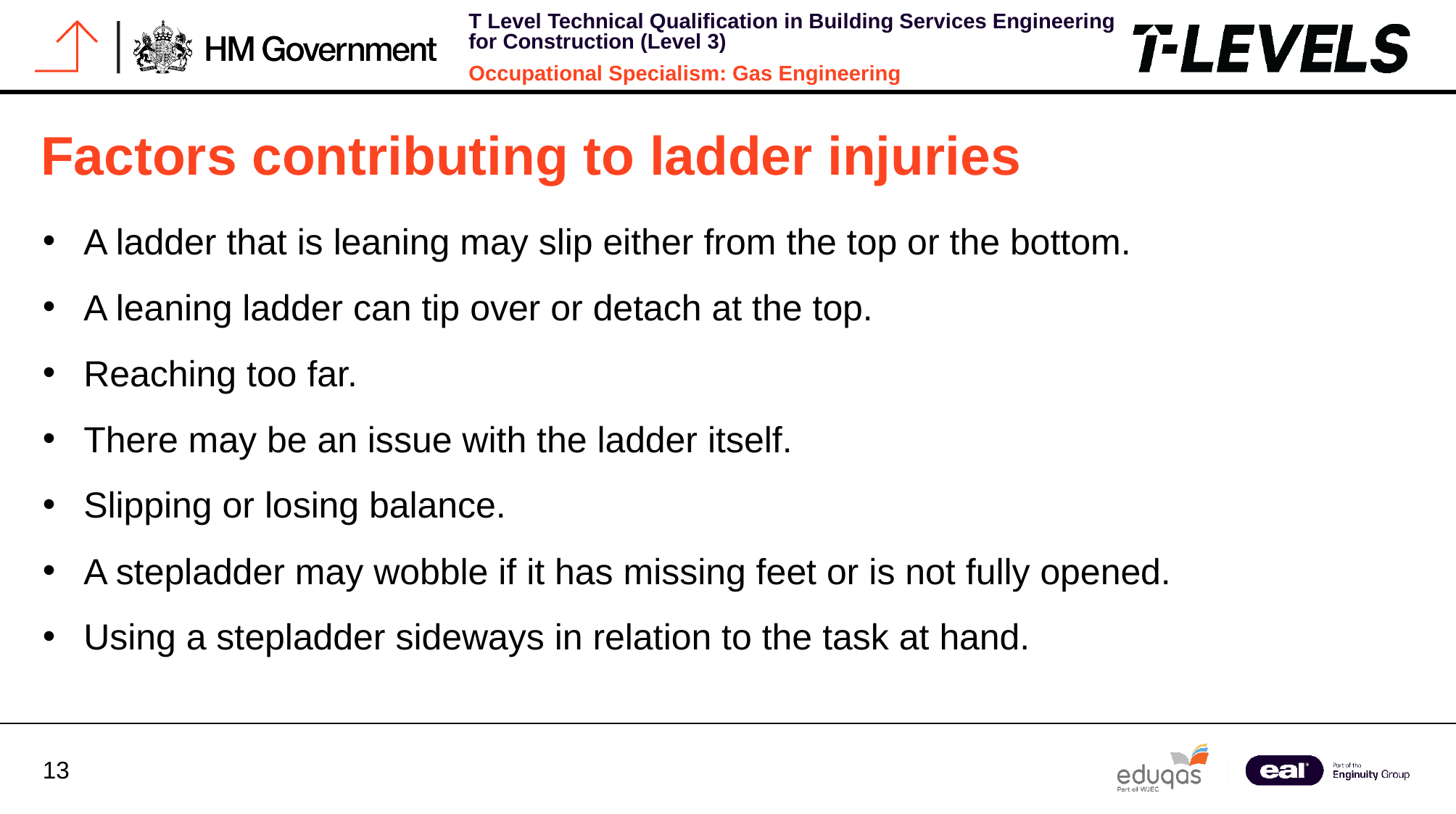

Factors contributing to ladder injuries
A ladder that is leaning may slip either from the top or the bottom.
A leaning ladder can tip over or detach at the top.
Reaching too far.
There may be an issue with the ladder itself.
Slipping or losing balance.
A stepladder may wobble if it has missing feet or is not fully opened.
Using a stepladder sideways in relation to the task at hand.